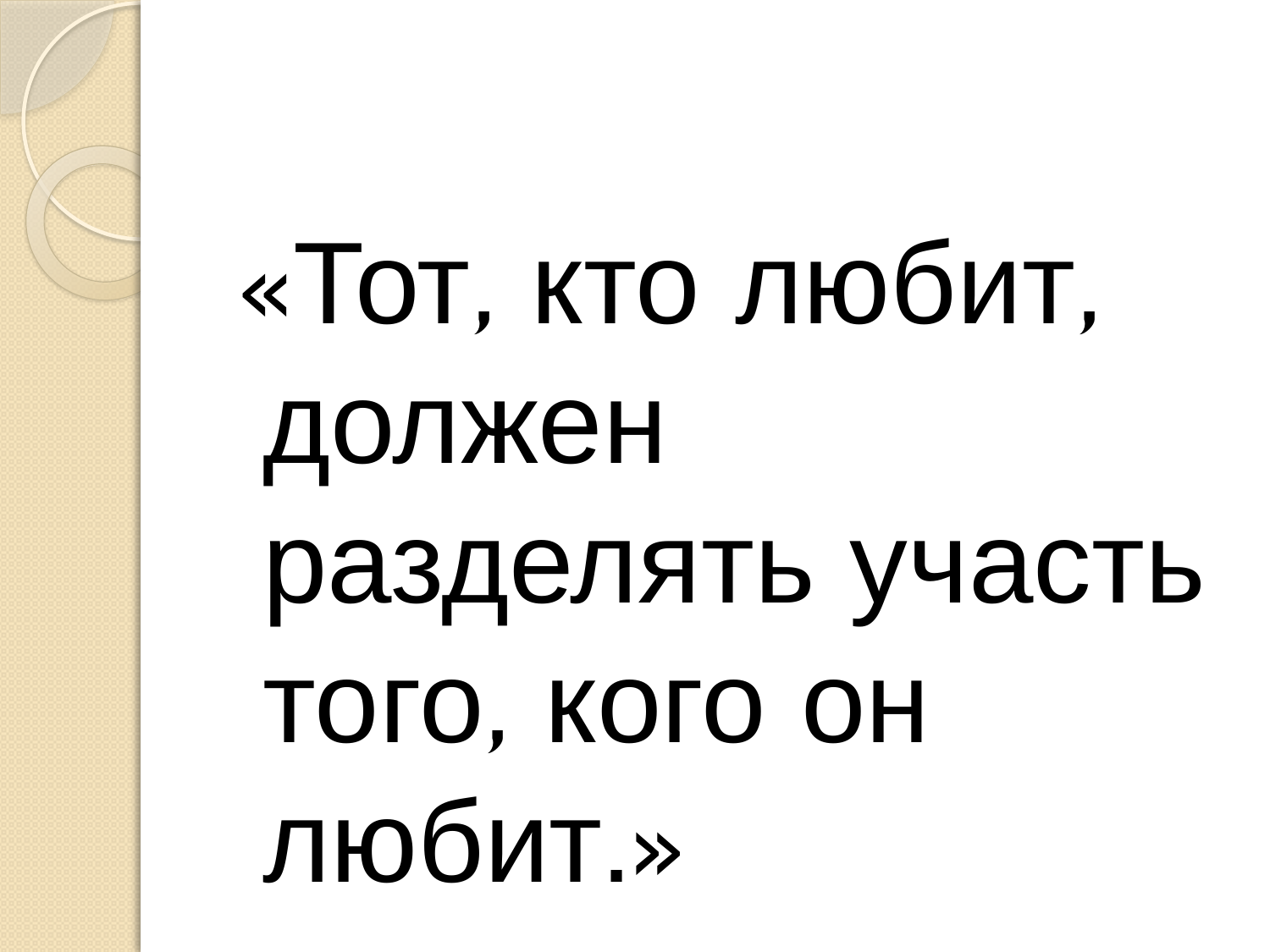

#
 «Тот, кто любит, должен разделять участь того, кого он любит.»